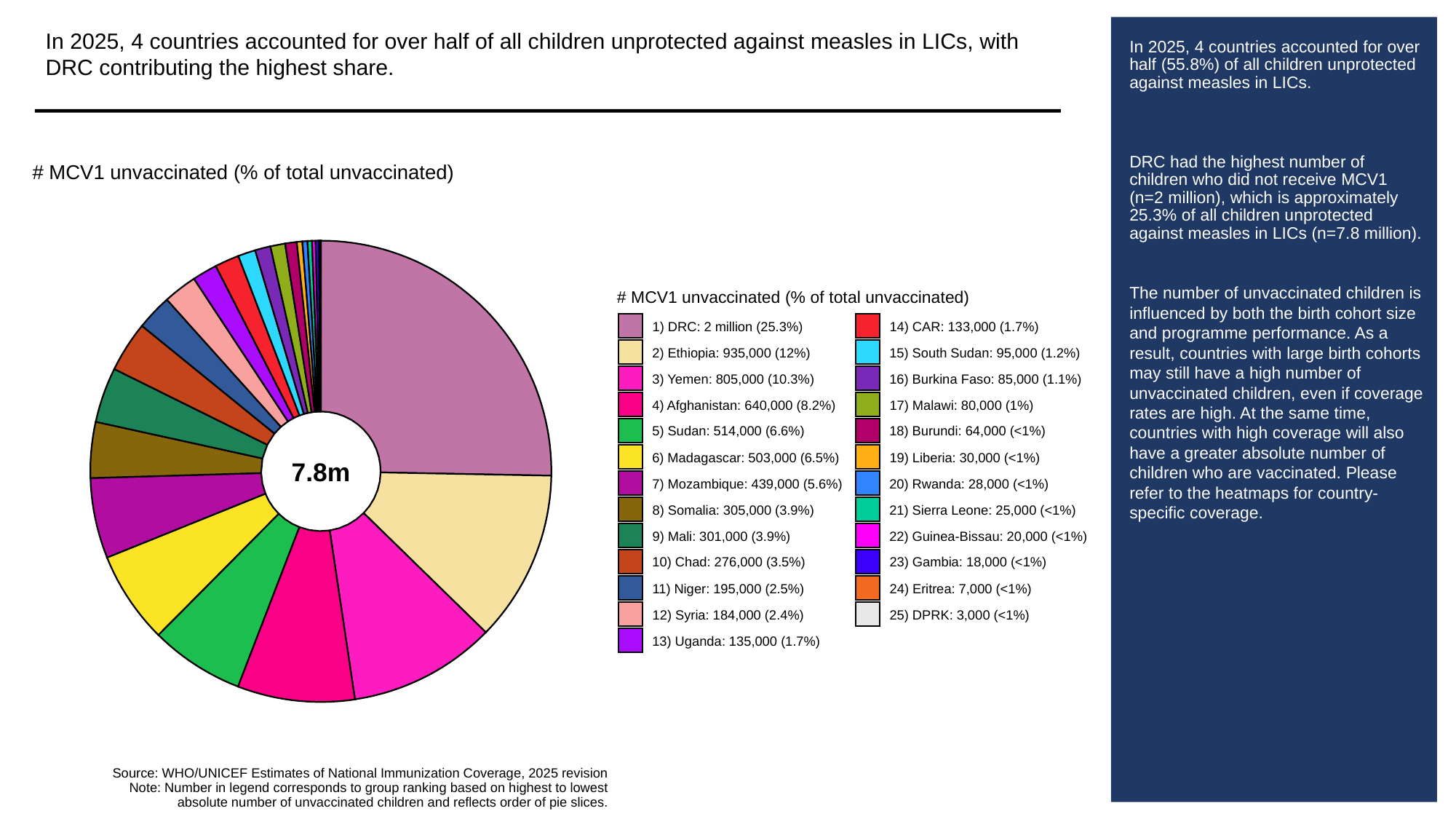

In 2025, 4 countries accounted for over half of all children unprotected against measles in LICs, with DRC contributing the highest share.
# In 2025, 4 countries accounted for over half (55.8%) of all children unprotected against measles in LICs.

DRC had the highest number of children who did not receive MCV1 (n=2 million), which is approximately 25.3% of all children unprotected against measles in LICs (n=7.8 million).

The number of unvaccinated children is influenced by both the birth cohort size and programme performance. As a result, countries with large birth cohorts may still have a high number of unvaccinated children, even if coverage rates are high. At the same time, countries with high coverage will also have a greater absolute number of children who are vaccinated. Please refer to the heatmaps for country-specific coverage.

# MCV1 unvaccinated (% of total unvaccinated)

# MCV1 unvaccinated (% of total unvaccinated)

1) DRC: 2 million (25.3%)
14) CAR: 133,000 (1.7%)

2) Ethiopia: 935,000 (12%)
15) South Sudan: 95,000 (1.2%)

3) Yemen: 805,000 (10.3%)
16) Burkina Faso: 85,000 (1.1%)

4) Afghanistan: 640,000 (8.2%)
17) Malawi: 80,000 (1%)

5) Sudan: 514,000 (6.6%)
18) Burundi: 64,000 (<1%)

6) Madagascar: 503,000 (6.5%)
19) Liberia: 30,000 (<1%)
7.8m

7) Mozambique: 439,000 (5.6%)
20) Rwanda: 28,000 (<1%)

8) Somalia: 305,000 (3.9%)
21) Sierra Leone: 25,000 (<1%)

9) Mali: 301,000 (3.9%)
22) Guinea-Bissau: 20,000 (<1%)

10) Chad: 276,000 (3.5%)
23) Gambia: 18,000 (<1%)

11) Niger: 195,000 (2.5%)
24) Eritrea: 7,000 (<1%)

12) Syria: 184,000 (2.4%)
25) DPRK: 3,000 (<1%)

13) Uganda: 135,000 (1.7%)
Source: WHO/UNICEF Estimates of National Immunization Coverage, 2025 revision
Note: Number in legend corresponds to group ranking based on highest to lowest
absolute number of unvaccinated children and reflects order of pie slices.